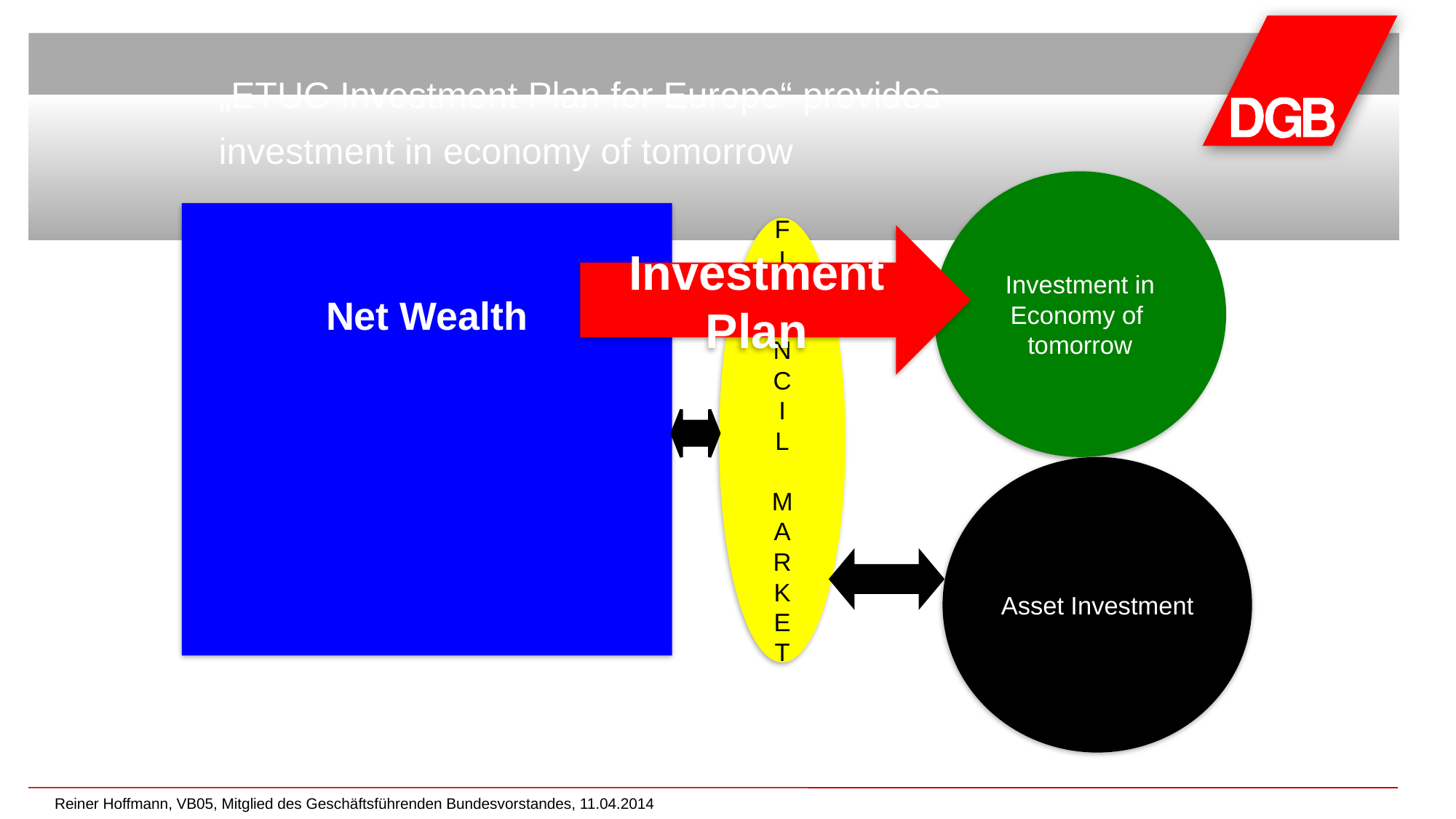

# „ETUC Investment Plan for Europe“ provides investment in economy of tomorrow
Investment in
Economy of
tomorrow

Net Wealth
F
I
N
A
N
C
I
L

M
A
R
K
E
T
Investment Plan

Asset Investment

Investment in
real economy

Reiner Hoffmann, VB05, Mitglied des Geschäftsführenden Bundesvorstandes, 11.04.2014